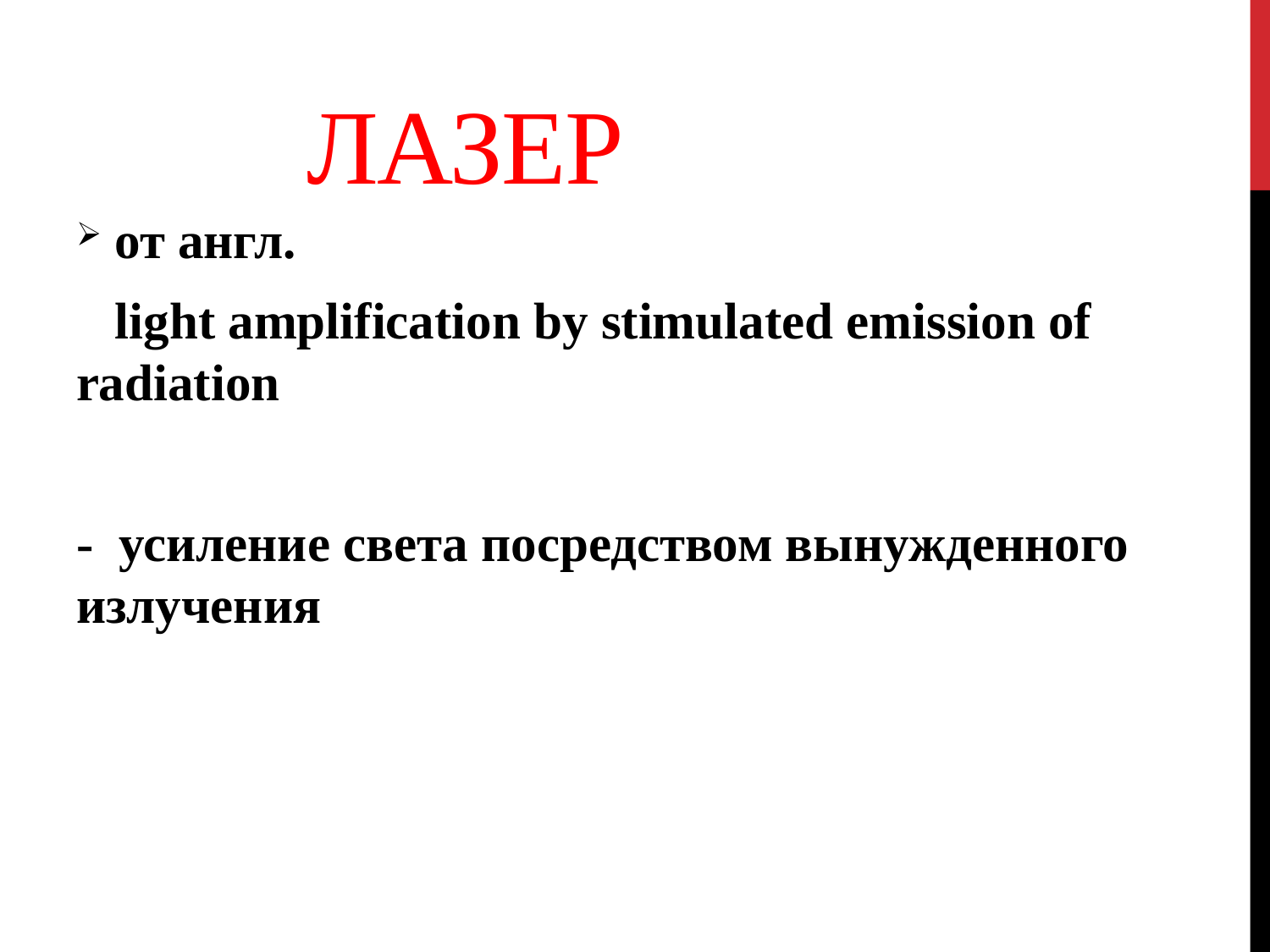

# Лазер
  от англ.
   light amplification by stimulated emission of radiation

-  усиление света посредством вынужденного излучения